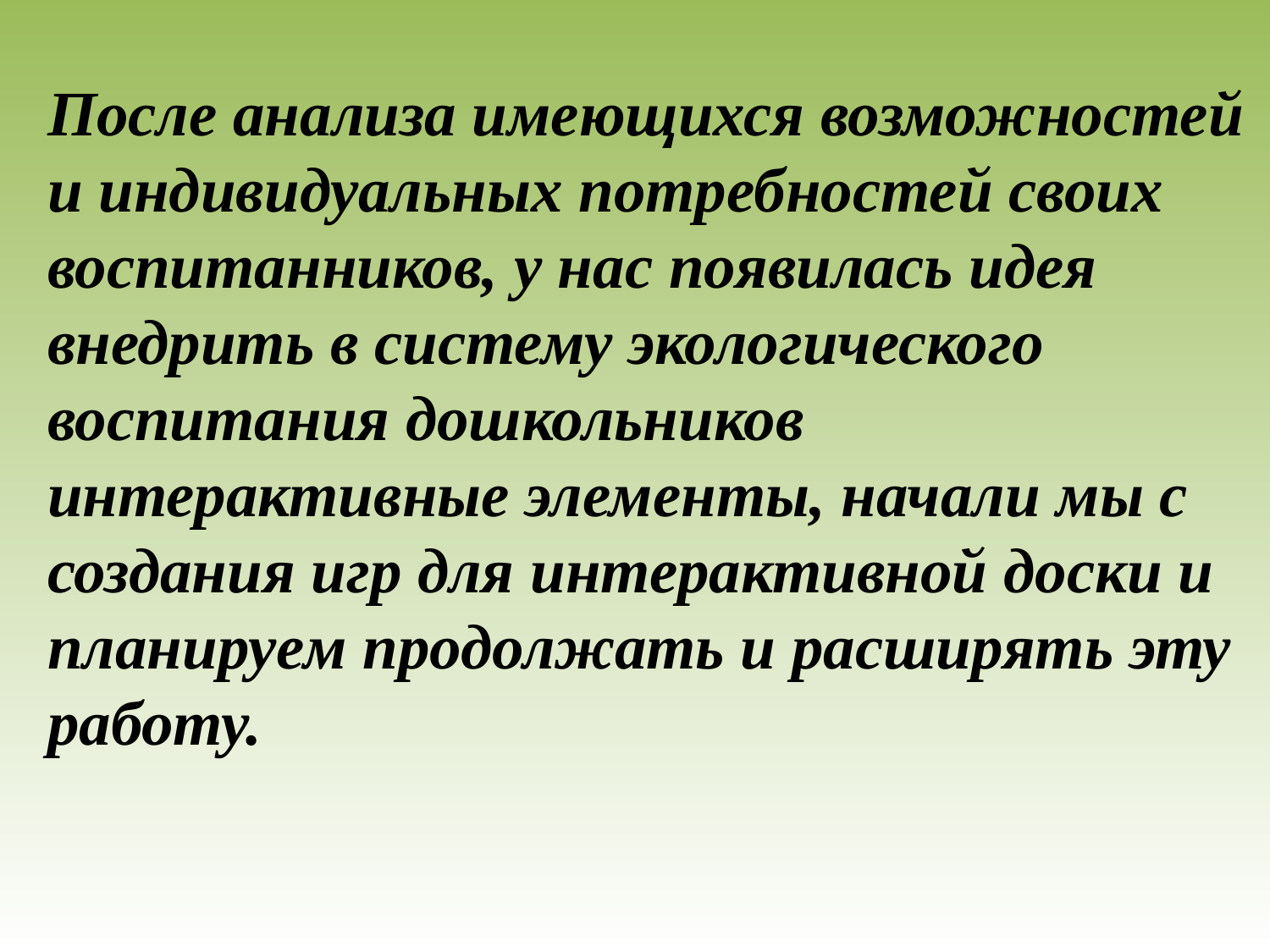

После анализа имеющихся возможностей и индивидуальных потребностей своих воспитанников, у нас появилась идея внедрить в систему экологического воспитания дошкольников интерактивные элементы, начали мы с создания игр для интерактивной доски и планируем продолжать и расширять эту работу.